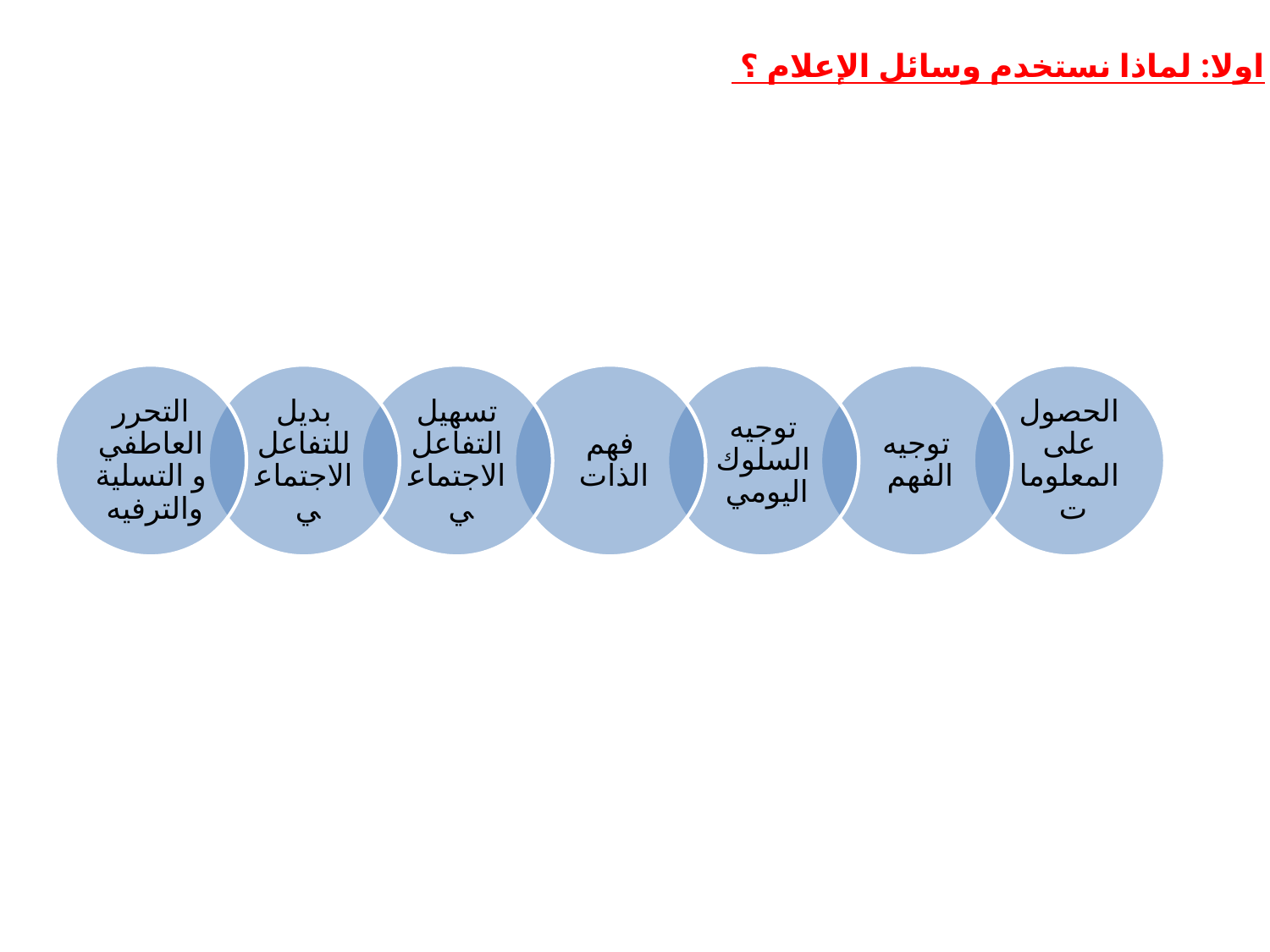

اولا: لماذا نستخدم وسائل الإعلام ؟
الحصول على المعلومات
توجيه الفهم
توجيه السلوك اليومي
فهم الذات
تسهيل التفاعل الاجتماعي
بديل للتفاعل الاجتماعي
التحرر العاطفي و التسلية والترفيه